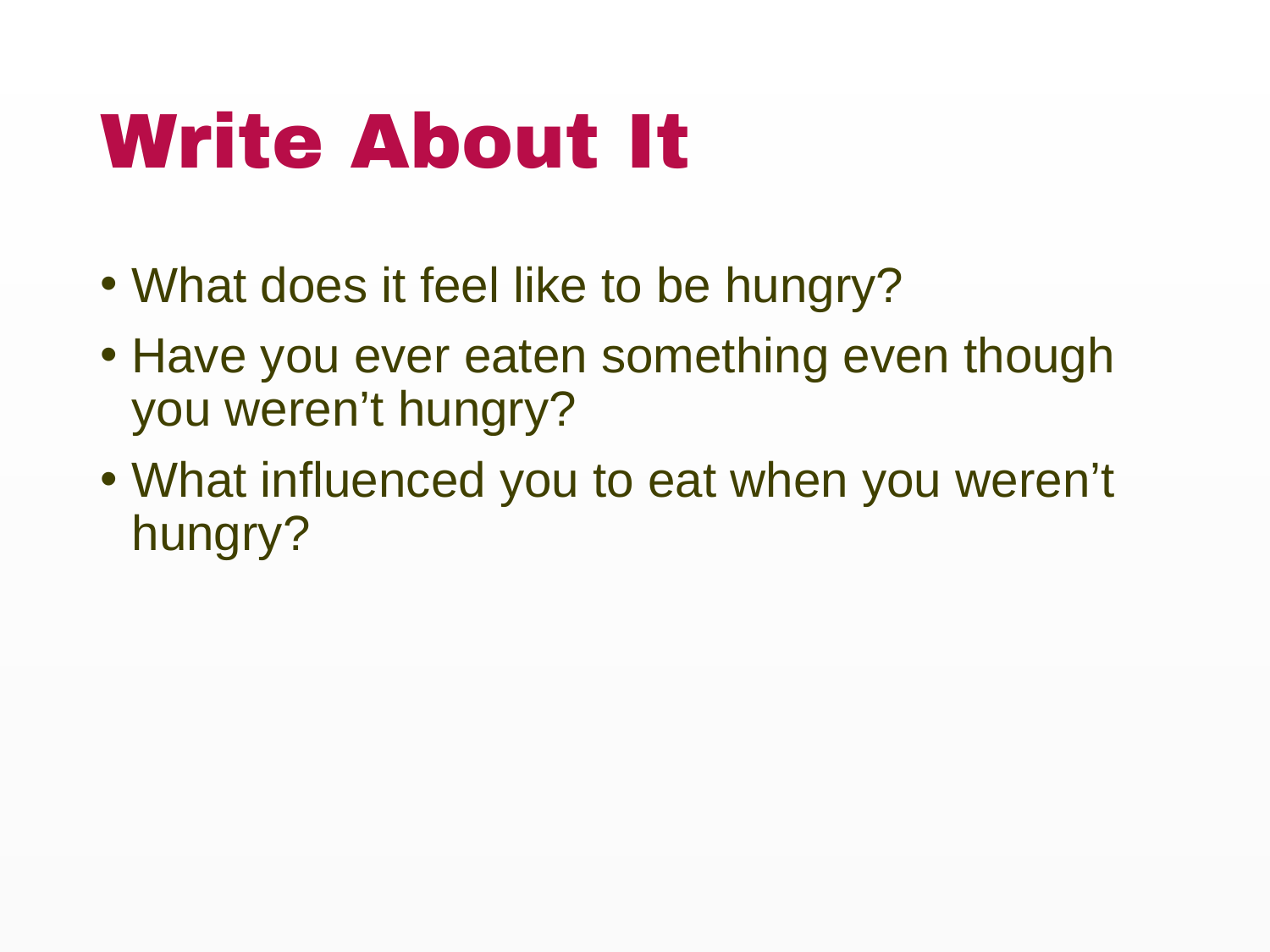

# Write About It
What does it feel like to be hungry?
Have you ever eaten something even though you weren’t hungry?
What influenced you to eat when you weren’t hungry?